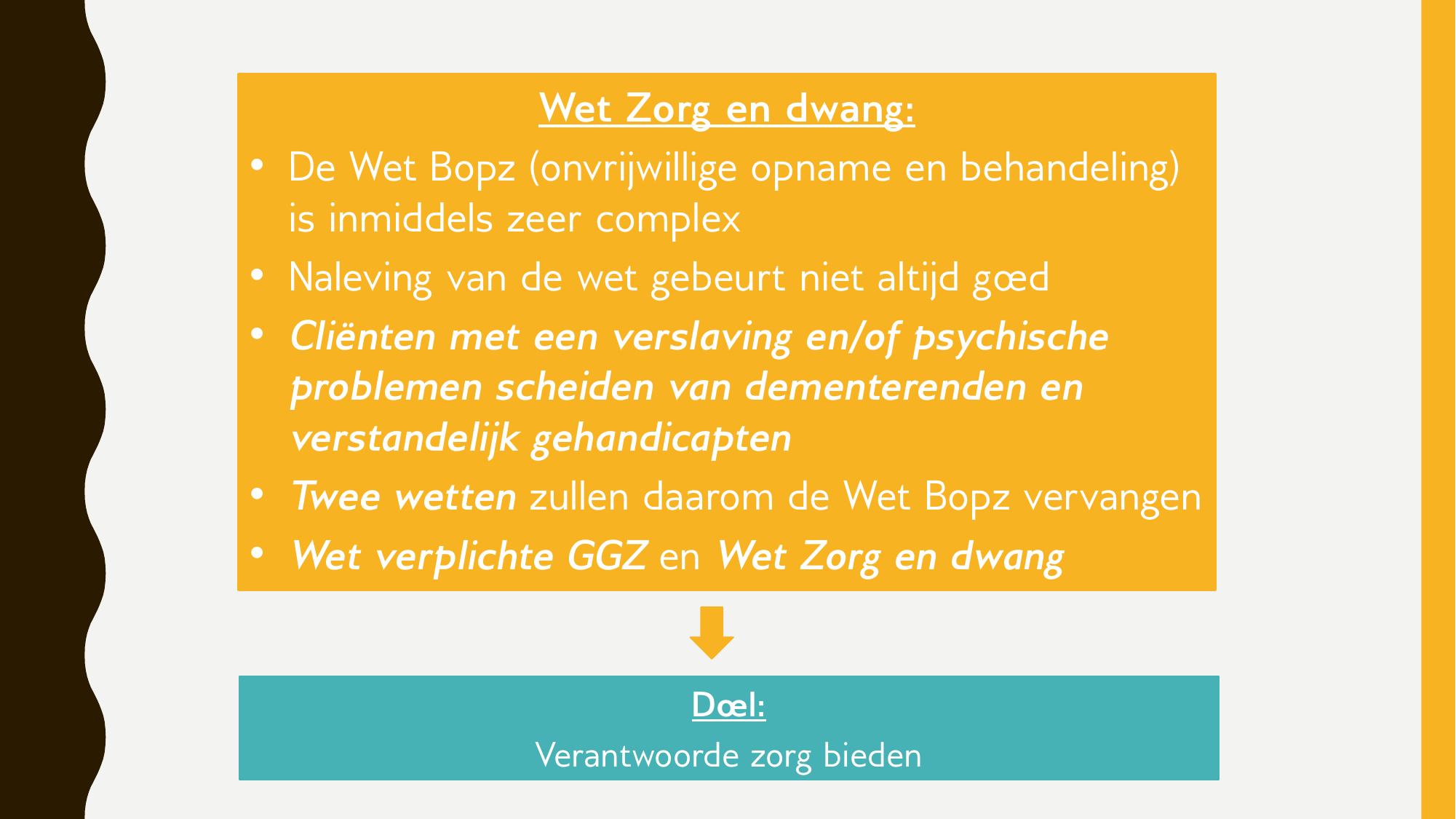

Wet Zorg en dwang:
De Wet Bopz (onvrijwillige opname en behandeling) is inmiddels zeer complex
Naleving van de wet gebeurt niet altijd goed
Cliënten met een verslaving en/of psychische problemen scheiden van dementerenden en verstandelijk gehandicapten
Twee wetten zullen daarom de Wet Bopz vervangen
Wet verplichte GGZ en Wet Zorg en dwang

Doel:
Verantwoorde zorg bieden